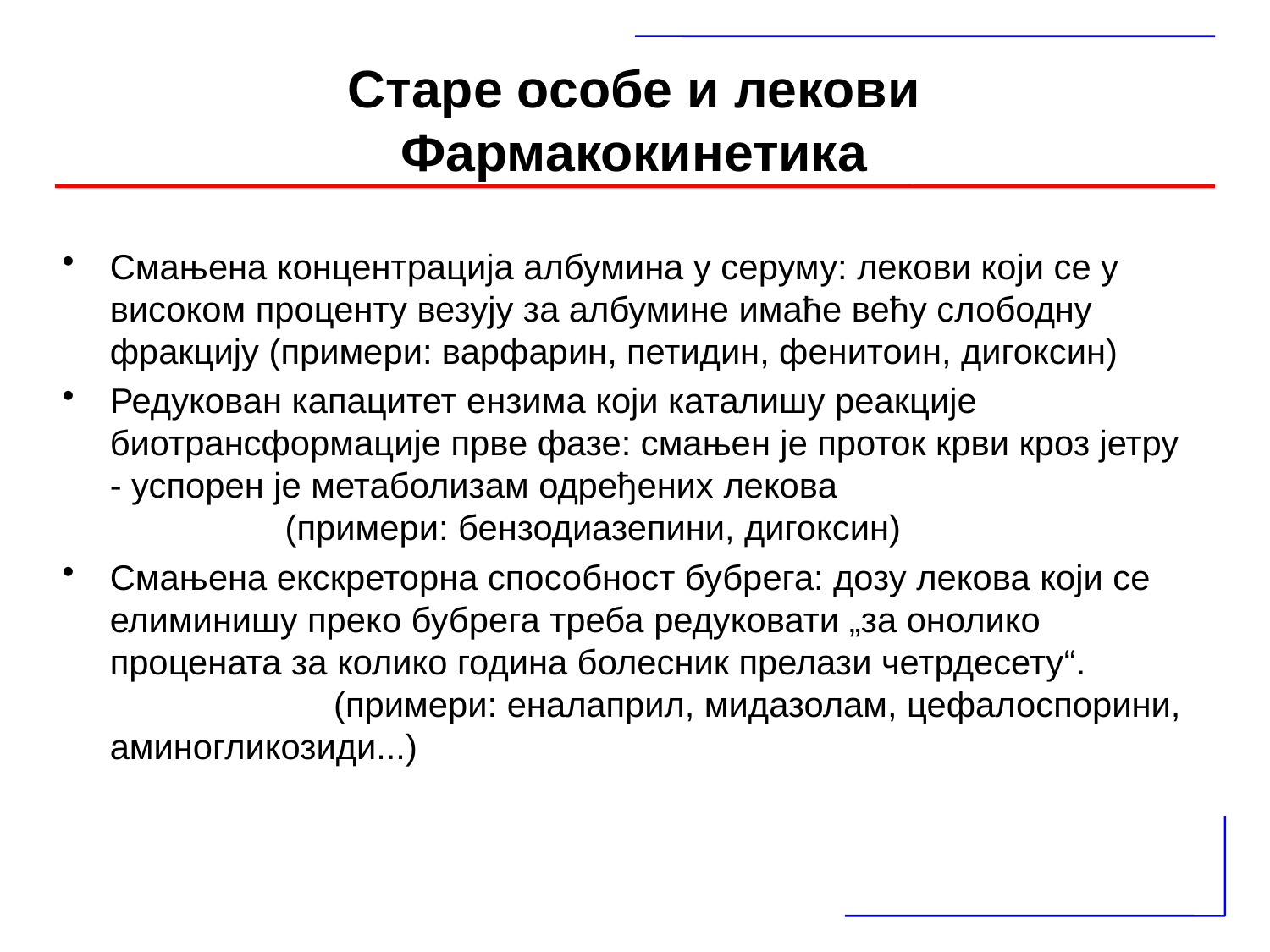

Старе особе и лекови
Фармакокинетика
Смањена концентрација албумина у серуму: лекови који се у високом проценту везују за албумине имаће већу слободну фракцију (примери: варфарин, петидин, фенитоин, дигоксин)
Редукован капацитет ензима који каталишу реакције биотрансформације прве фазе: смањен је проток крви кроз јетру - успорен је метаболизам одређених лекова                                                       (примери: бензодиазепини, дигоксин)
Смањена екскреторна способност бубрега: дозу лекова који се елиминишу преко бубрега треба редуковати „за онолико процената за колико година болесник прелази четрдесету“.                                   (примери: еналаприл, мидазолам, цефалоспорини, аминогликозиди...)